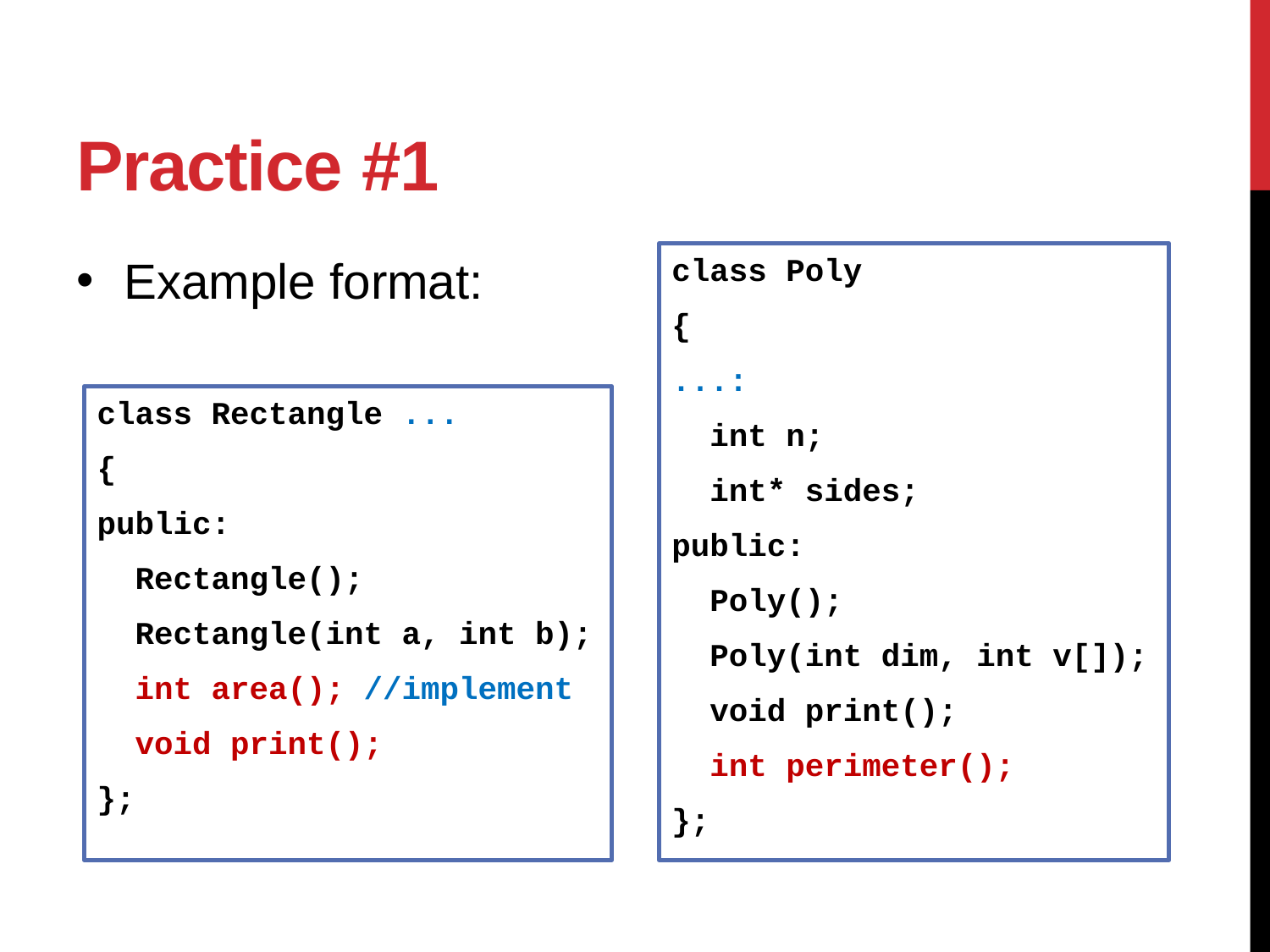

# Practice #1
Example format:

class Poly
{
...:
  int n;
  int* sides;
public:
  Poly();
  Poly(int dim, int v[]);
  void print();
  int perimeter();
};
class Rectangle ...
{
public:
  Rectangle();
  Rectangle(int a, int b);
  int area(); //implement
  void print();
};